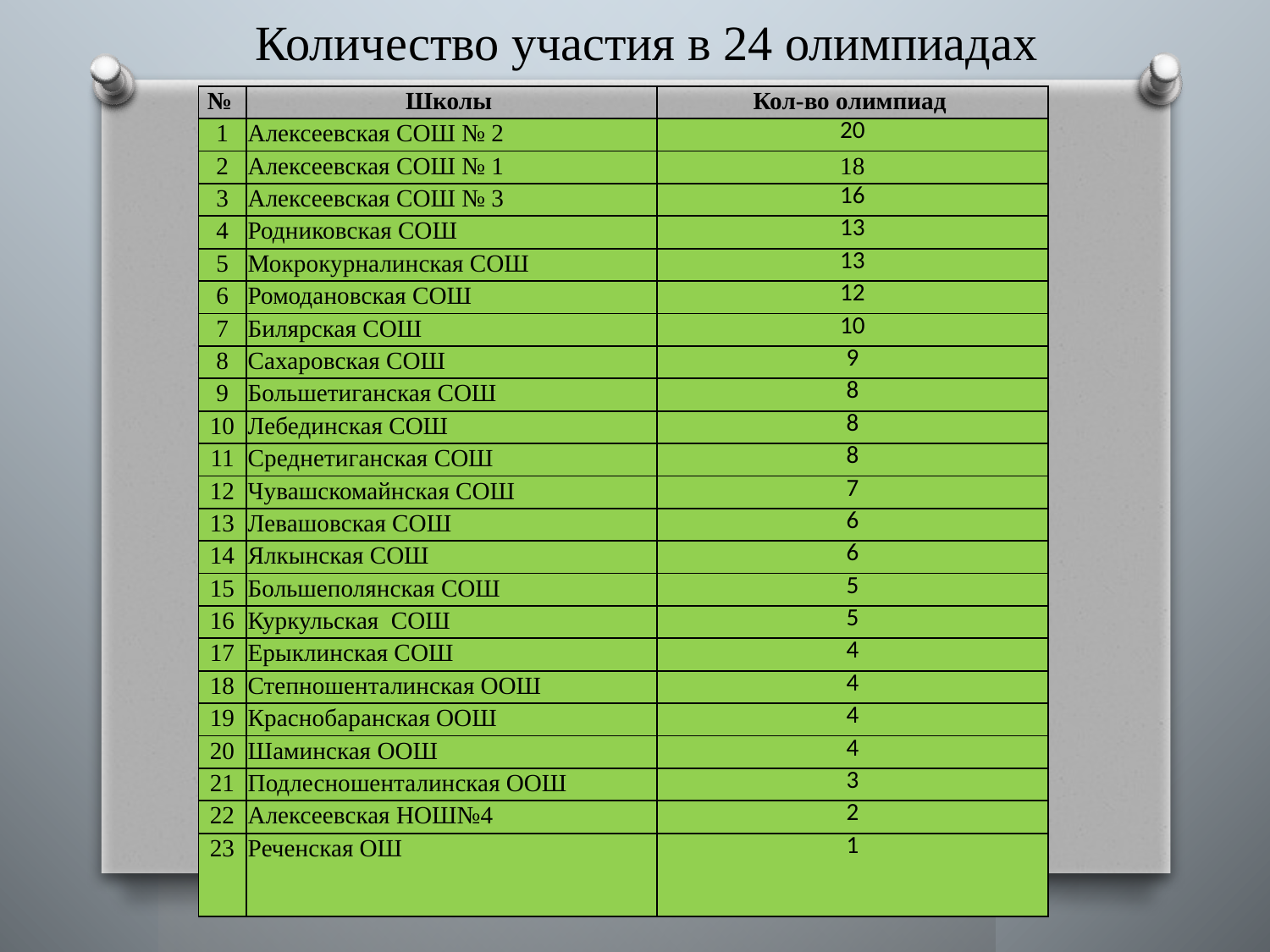

# Количество участия в 24 олимпиадах
| № | Школы | Кол-во олимпиад |
| --- | --- | --- |
| 1 | Алексеевская СОШ № 2 | 20 |
| 2 | Алексеевская СОШ № 1 | 18 |
| 3 | Алексеевская СОШ № 3 | 16 |
| 4 | Родниковская СОШ | 13 |
| 5 | Мокрокурналинская СОШ | 13 |
| 6 | Ромодановская СОШ | 12 |
| 7 | Билярская СОШ | 10 |
| 8 | Сахаровская СОШ | 9 |
| 9 | Большетиганская СОШ | 8 |
| 10 | Лебединская СОШ | 8 |
| 11 | Среднетиганская СОШ | 8 |
| 12 | Чувашскомайнская СОШ | 7 |
| 13 | Левашовская СОШ | 6 |
| 14 | Ялкынская СОШ | 6 |
| 15 | Большеполянская СОШ | 5 |
| 16 | Куркульская СОШ | 5 |
| 17 | Ерыклинская СОШ | 4 |
| 18 | Степношенталинская ООШ | 4 |
| 19 | Краснобаранская ООШ | 4 |
| 20 | Шаминская ООШ | 4 |
| 21 | Подлесношенталинская ООШ | 3 |
| 22 | Алексеевская НОШ№4 | 2 |
| 23 | Реченская ОШ | 1 |